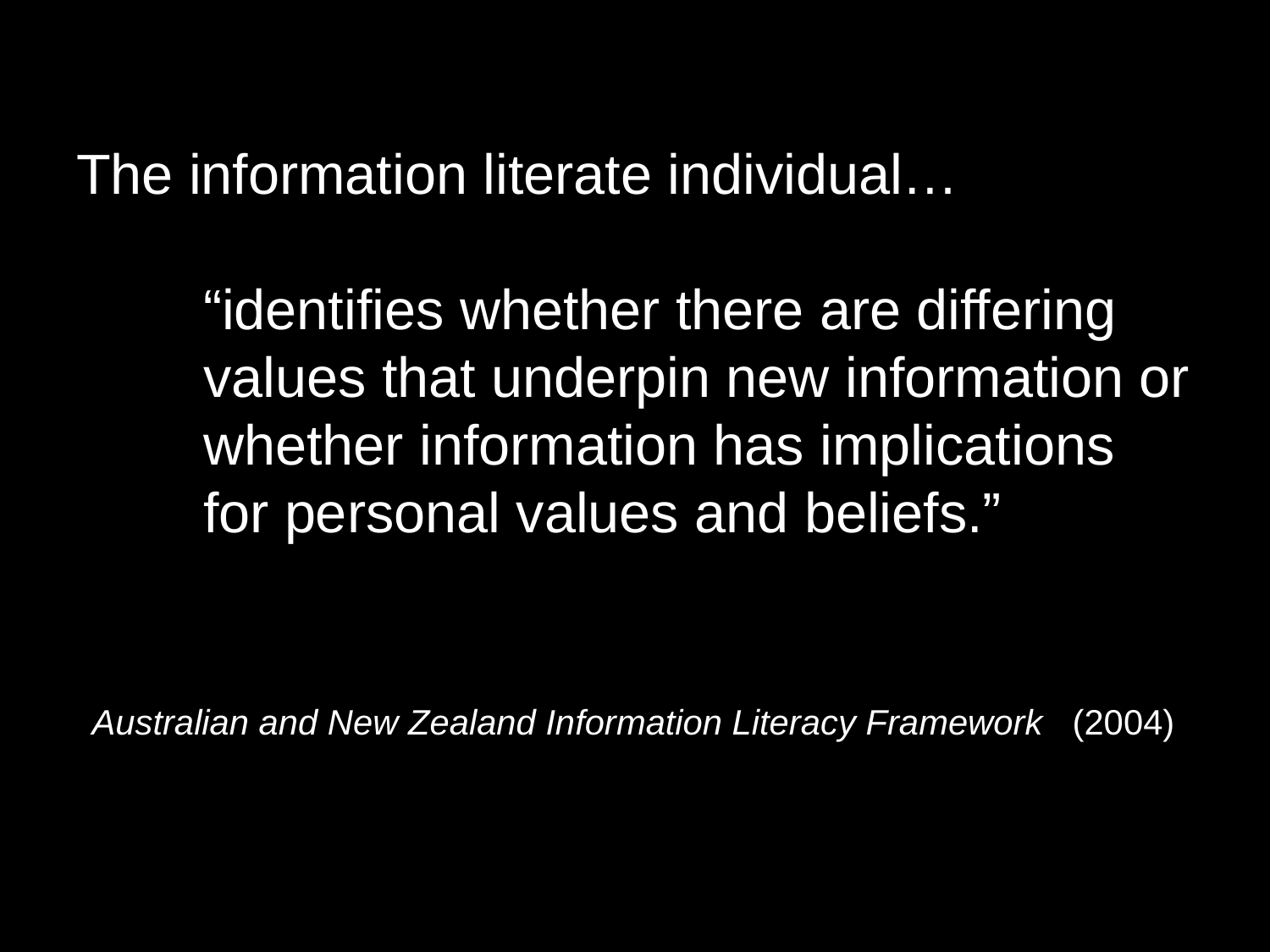

# The information literate individual… “identifies whether there are differing 	values that underpin new information or 	whether information has implications 	for personal values and beliefs.” Australian and New Zealand Information Literacy Framework   (2004)